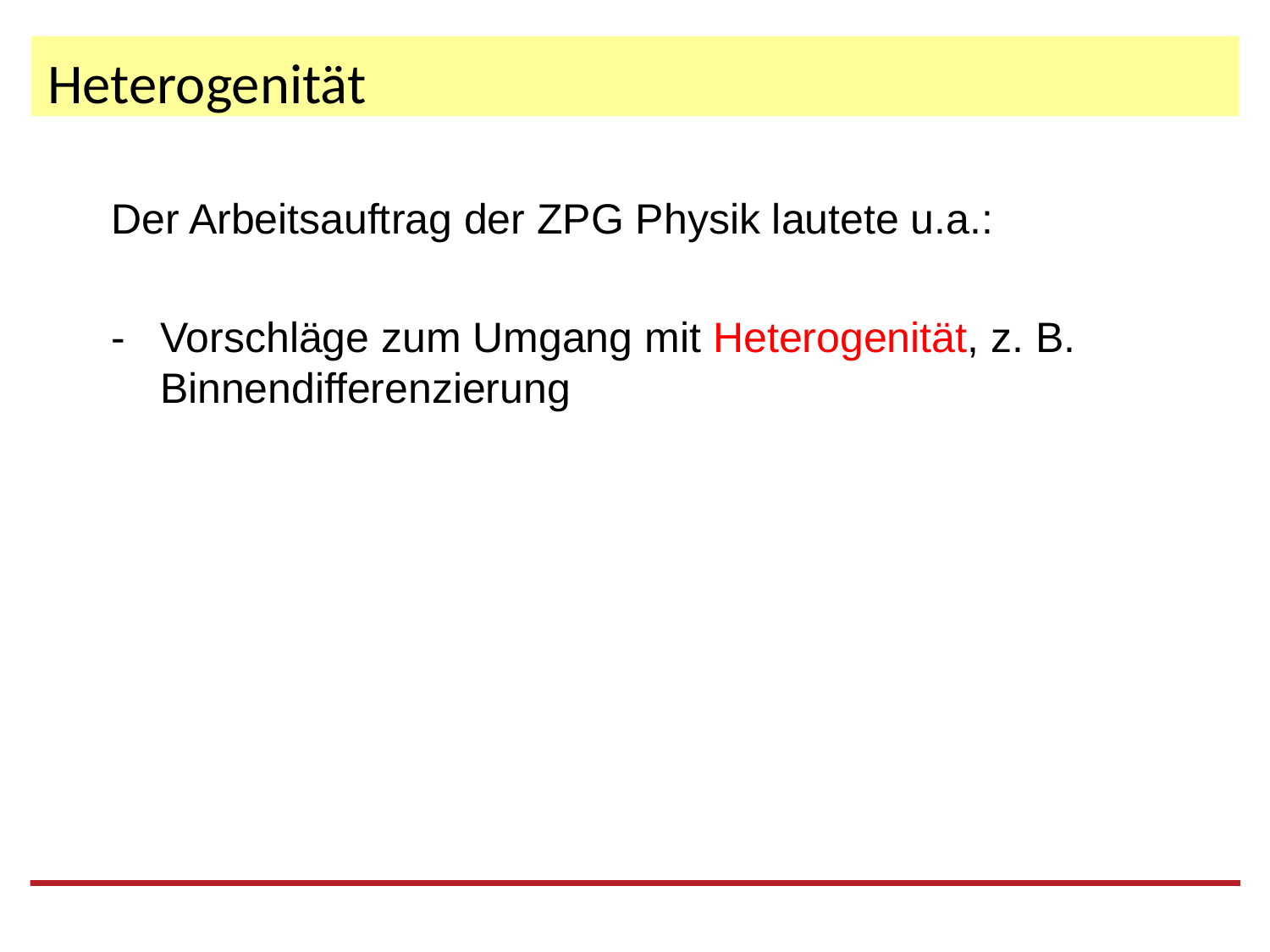

# Heterogenität

Der Arbeitsauftrag der ZPG Physik lautete u.a.:

- 	Vorschläge zum Umgang mit Heterogenität, z. B. Binnendifferenzierung